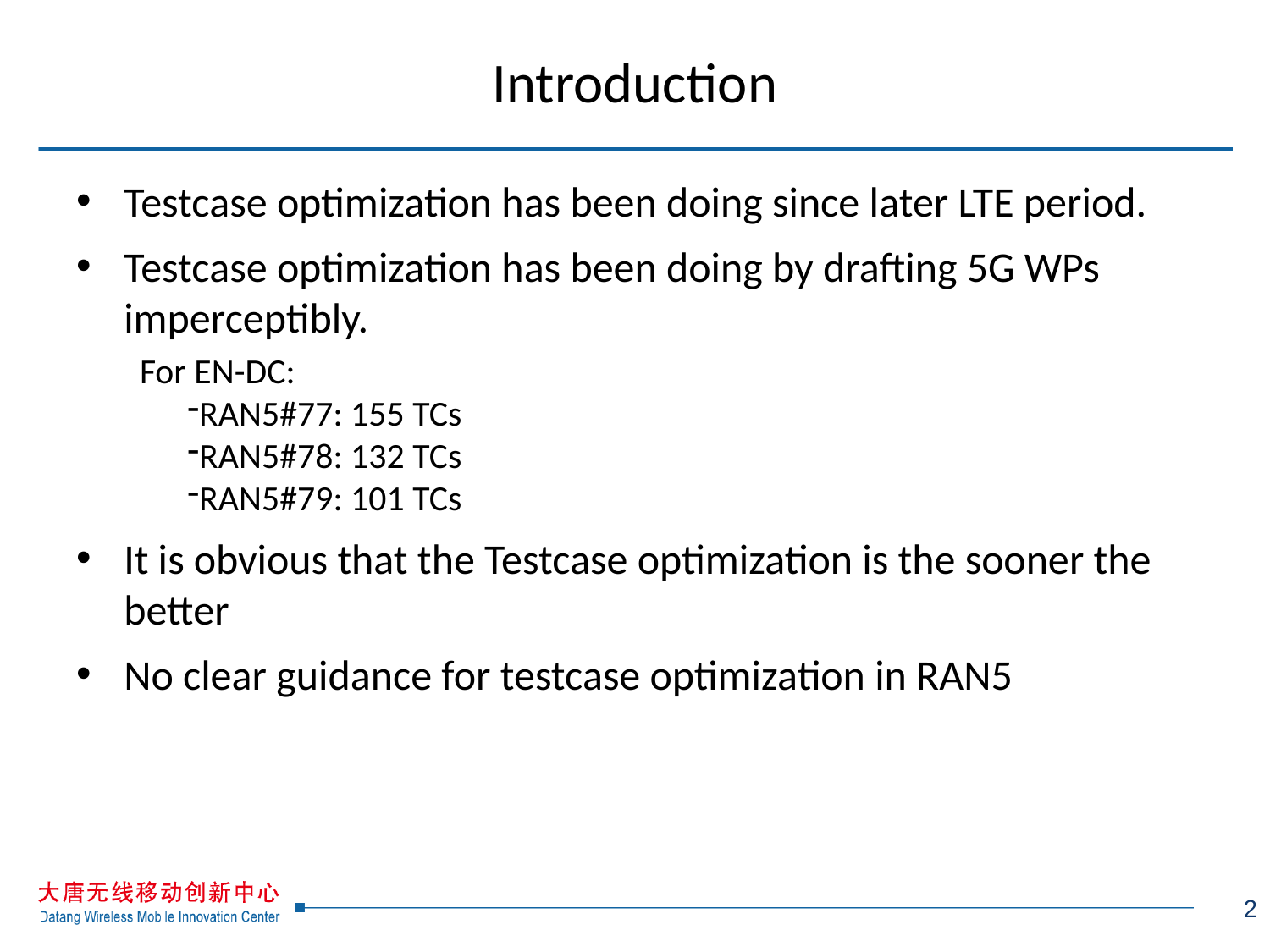

# Introduction
Testcase optimization has been doing since later LTE period.
Testcase optimization has been doing by drafting 5G WPs imperceptibly.
For EN-DC:
RAN5#77: 155 TCs
RAN5#78: 132 TCs
RAN5#79: 101 TCs
It is obvious that the Testcase optimization is the sooner the better
No clear guidance for testcase optimization in RAN5

2